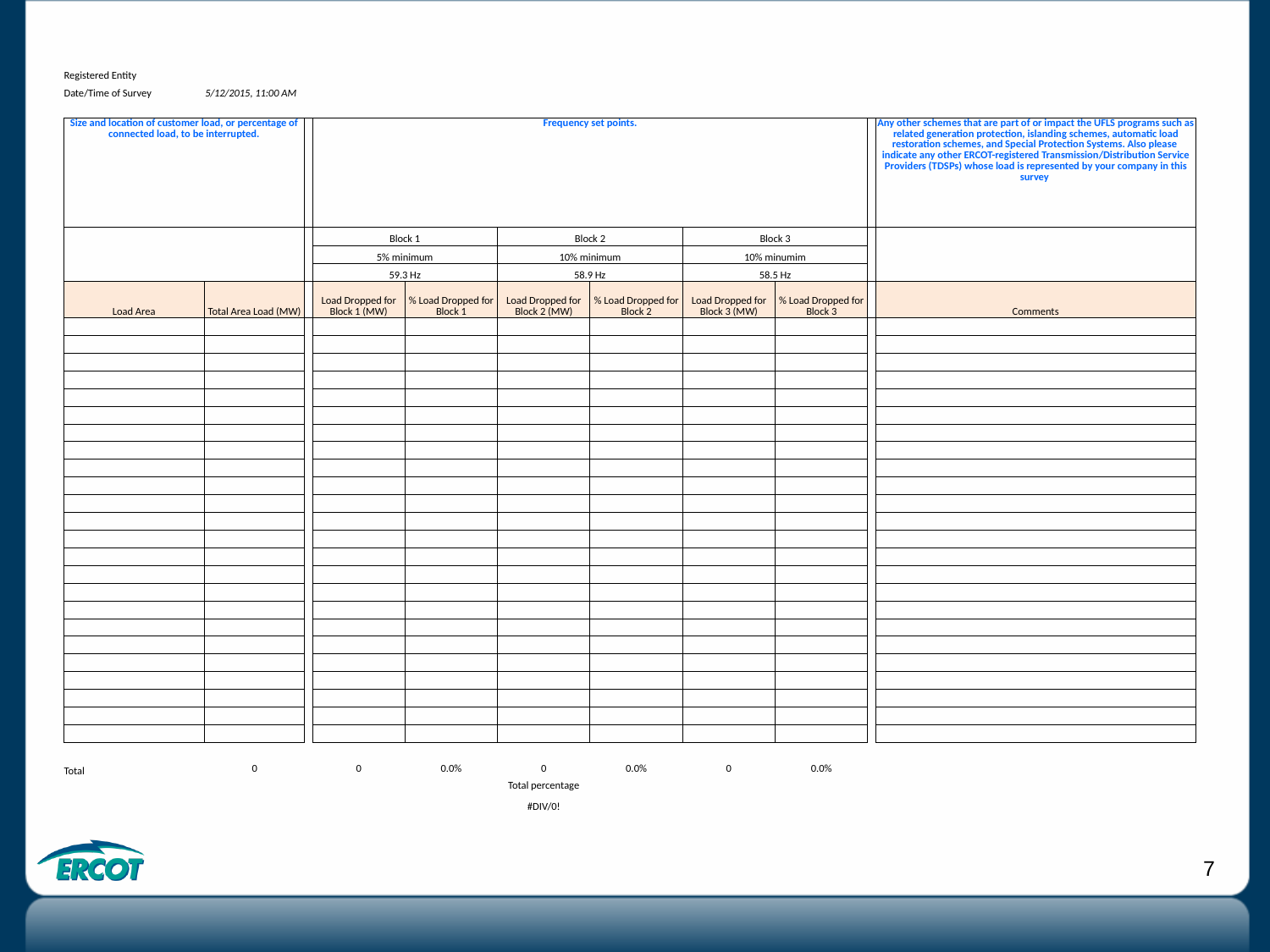

| Registered Entity |  |  |  |  |  |  |  |  |  |  |
| --- | --- | --- | --- | --- | --- | --- | --- | --- | --- | --- |
| Date/Time of Survey | 5/12/2015, 11:00 AM |  |  |  |  |  |  |  |  |  |
|  |  |  |  |  |  |  |  |  |  |  |
| Size and location of customer load, or percentage of connected load, to be interrupted. |  |  | Frequency set points. |  |  |  |  |  |  | Any other schemes that are part of or impact the UFLS programs such as related generation protection, islanding schemes, automatic load restoration schemes, and Special Protection Systems. Also please indicate any other ERCOT-registered Transmission/Distribution Service Providers (TDSPs) whose load is represented by your company in this survey |
|  |  |  | Block 1 |  | Block 2 |  | Block 3 |  |  |  |
|  |  |  | 5% minimum |  | 10% minimum |  | 10% minumim |  |  |  |
|  |  |  | 59.3 Hz |  | 58.9 Hz |  | 58.5 Hz |  |  |  |
| Load Area | Total Area Load (MW) |  | Load Dropped for Block 1 (MW) | % Load Dropped for Block 1 | Load Dropped for Block 2 (MW) | % Load Dropped for Block 2 | Load Dropped for Block 3 (MW) | % Load Dropped for Block 3 |  | Comments |
|  |  |  |  |  |  |  |  |  |  |  |
|  |  |  |  |  |  |  |  |  |  |  |
|  |  |  |  |  |  |  |  |  |  |  |
|  |  |  |  |  |  |  |  |  |  |  |
|  |  |  |  |  |  |  |  |  |  |  |
|  |  |  |  |  |  |  |  |  |  |  |
|  |  |  |  |  |  |  |  |  |  |  |
|  |  |  |  |  |  |  |  |  |  |  |
|  |  |  |  |  |  |  |  |  |  |  |
|  |  |  |  |  |  |  |  |  |  |  |
|  |  |  |  |  |  |  |  |  |  |  |
|  |  |  |  |  |  |  |  |  |  |  |
|  |  |  |  |  |  |  |  |  |  |  |
|  |  |  |  |  |  |  |  |  |  |  |
|  |  |  |  |  |  |  |  |  |  |  |
|  |  |  |  |  |  |  |  |  |  |  |
|  |  |  |  |  |  |  |  |  |  |  |
|  |  |  |  |  |  |  |  |  |  |  |
|  |  |  |  |  |  |  |  |  |  |  |
|  |  |  |  |  |  |  |  |  |  |  |
|  |  |  |  |  |  |  |  |  |  |  |
|  |  |  |  |  |  |  |  |  |  |  |
|  |  |  |  |  |  |  |  |  |  |  |
|  |  |  |  |  |  |  |  |  |  |  |
|  |  |  |  |  |  |  |  |  |  |  |
| Total | 0 |  | 0 | 0.0% | 0 | 0.0% | 0 | 0.0% |  |  |
|  |  |  |  |  | Total percentage |  |  |  |  |  |
|  |  |  |  |  | #DIV/0! |  |  |  |  |  |

#